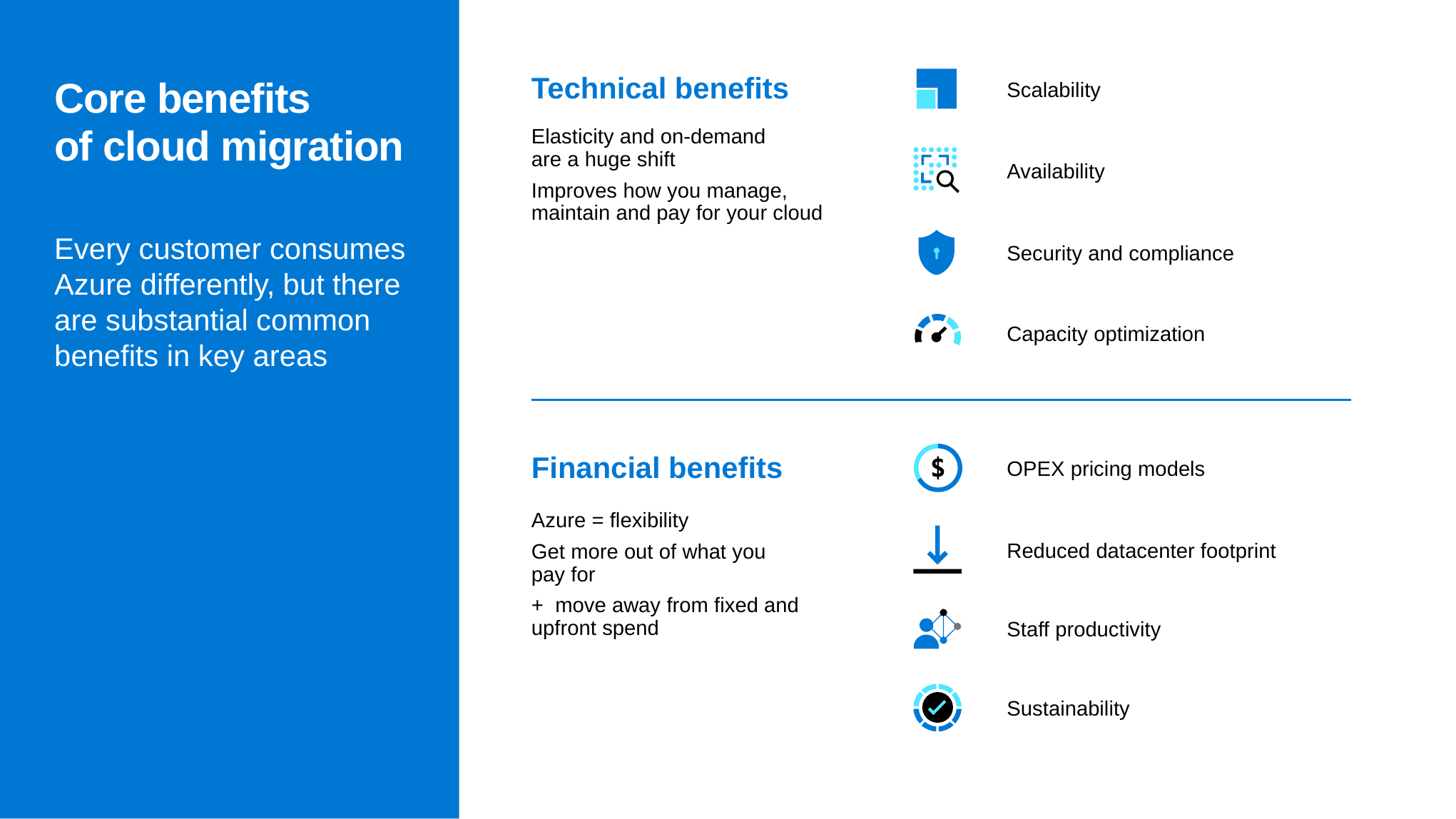

Technical benefits
Elasticity and on-demand
are a huge shift
Improves how you manage, maintain and pay for your cloud

Scalability
# Core benefits of cloud migration

Availability
Every customer consumes Azure differently, but there are substantial common benefits in key areas

Security and compliance

Capacity optimization
Financial benefits
Azure = flexibility
Get more out of what you pay for
+  move away from fixed and upfront spend

OPEX pricing models

Reduced datacenter footprint

Staff productivity

Sustainability